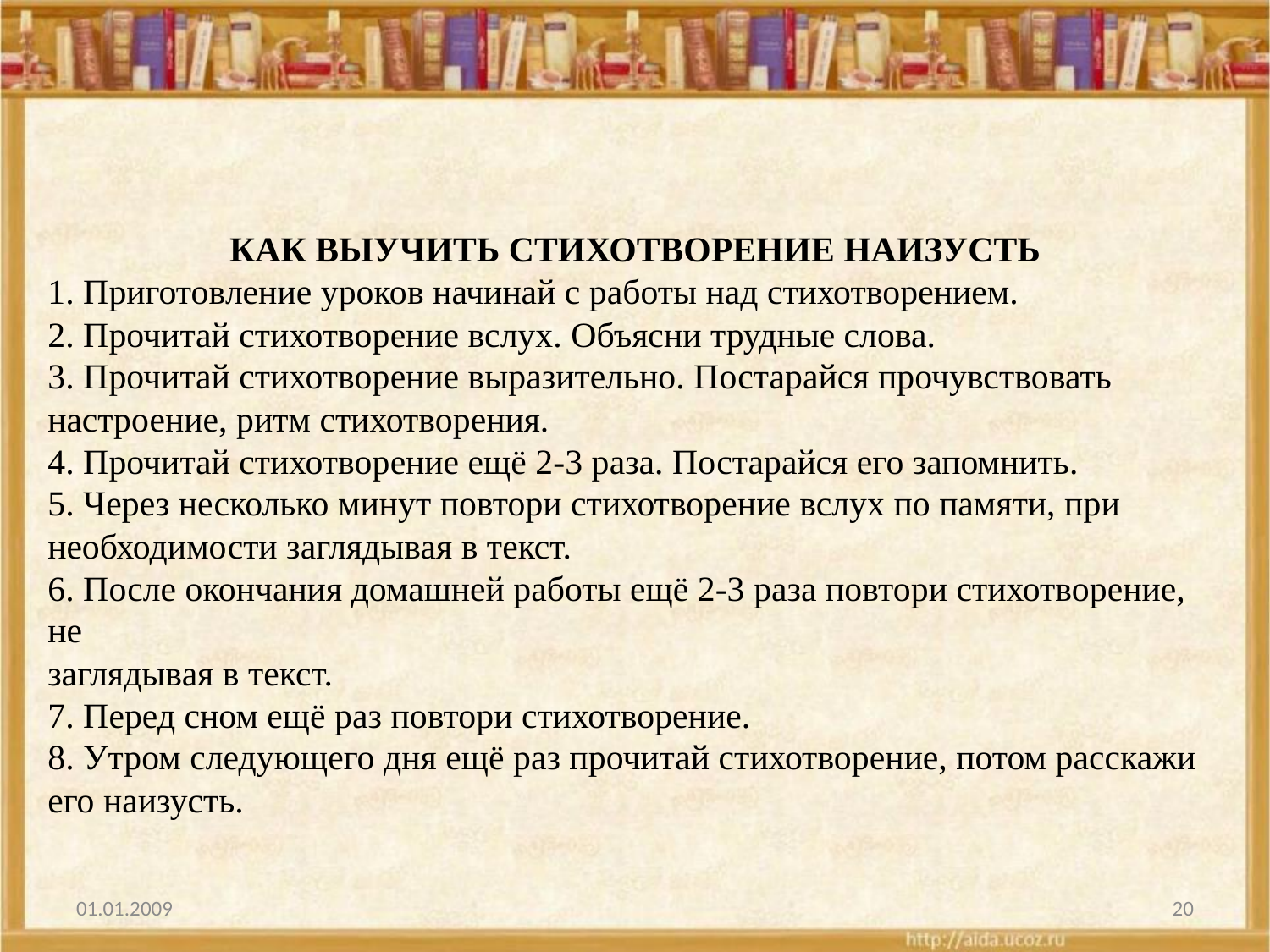

КАК ВЫУЧИТЬ СТИХОТВОРЕНИЕ НАИЗУСТЬ
1. Приготовление уроков начинай с работы над стихотворением.
2. Прочитай стихотворение вслух. Объясни трудные слова.
3. Прочитай стихотворение выразительно. Постарайся прочувствовать настроение, ритм стихотворения.
4. Прочитай стихотворение ещё 2-3 раза. Постарайся его запомнить.
5. Через несколько минут повтори стихотворение вслух по памяти, при необходимости заглядывая в текст.
6. После окончания домашней работы ещё 2-3 раза повтори стихотворение, не
заглядывая в текст.
7. Перед сном ещё раз повтори стихотворение.
8. Утром следующего дня ещё раз прочитай стихотворение, потом расскажи его наизусть.
01.01.2009
20